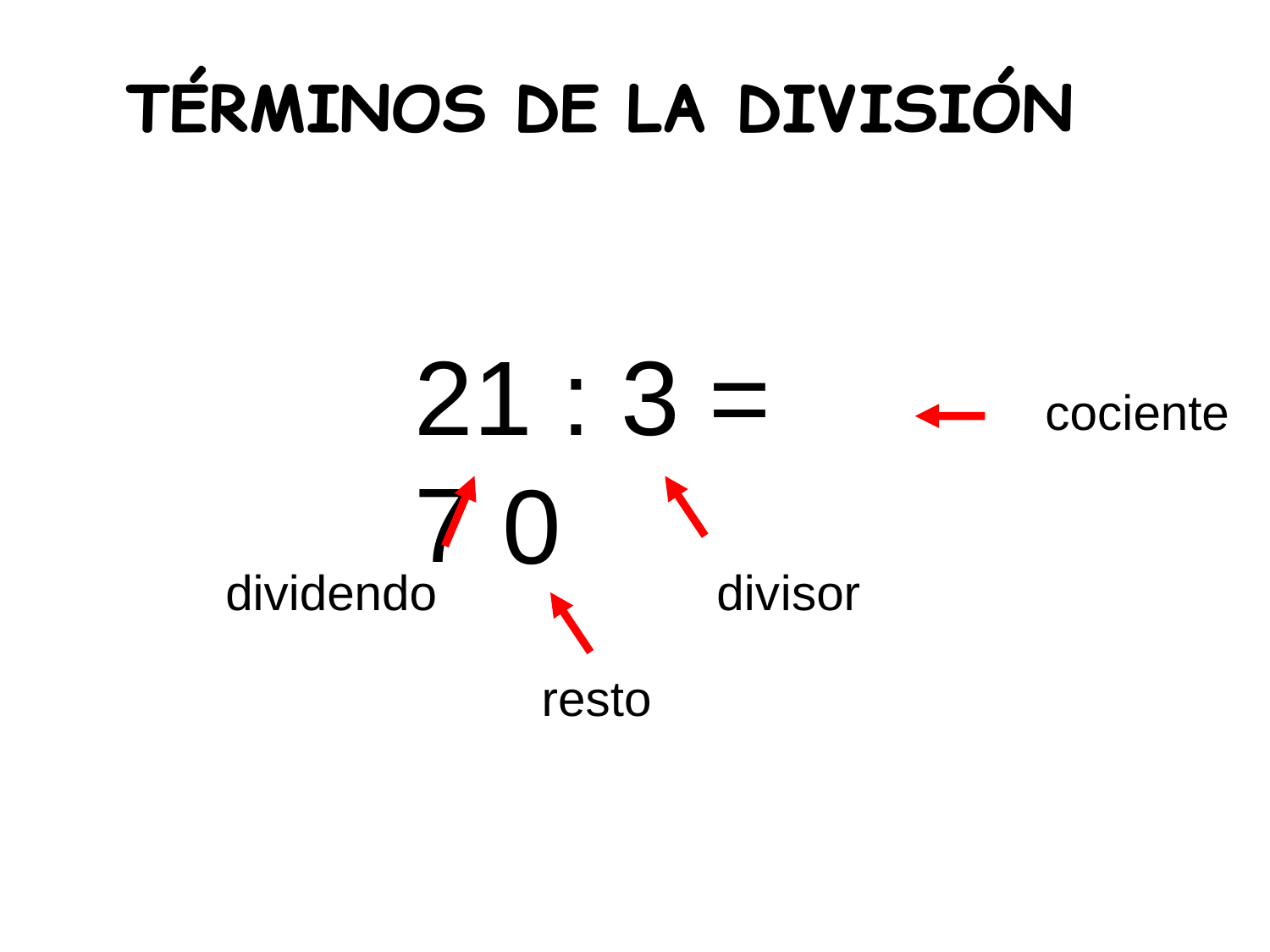

# TÉRMINOS DE LA DIVISIÓN
21 : 3 = 7
cociente

0
resto

dividendo
divisor